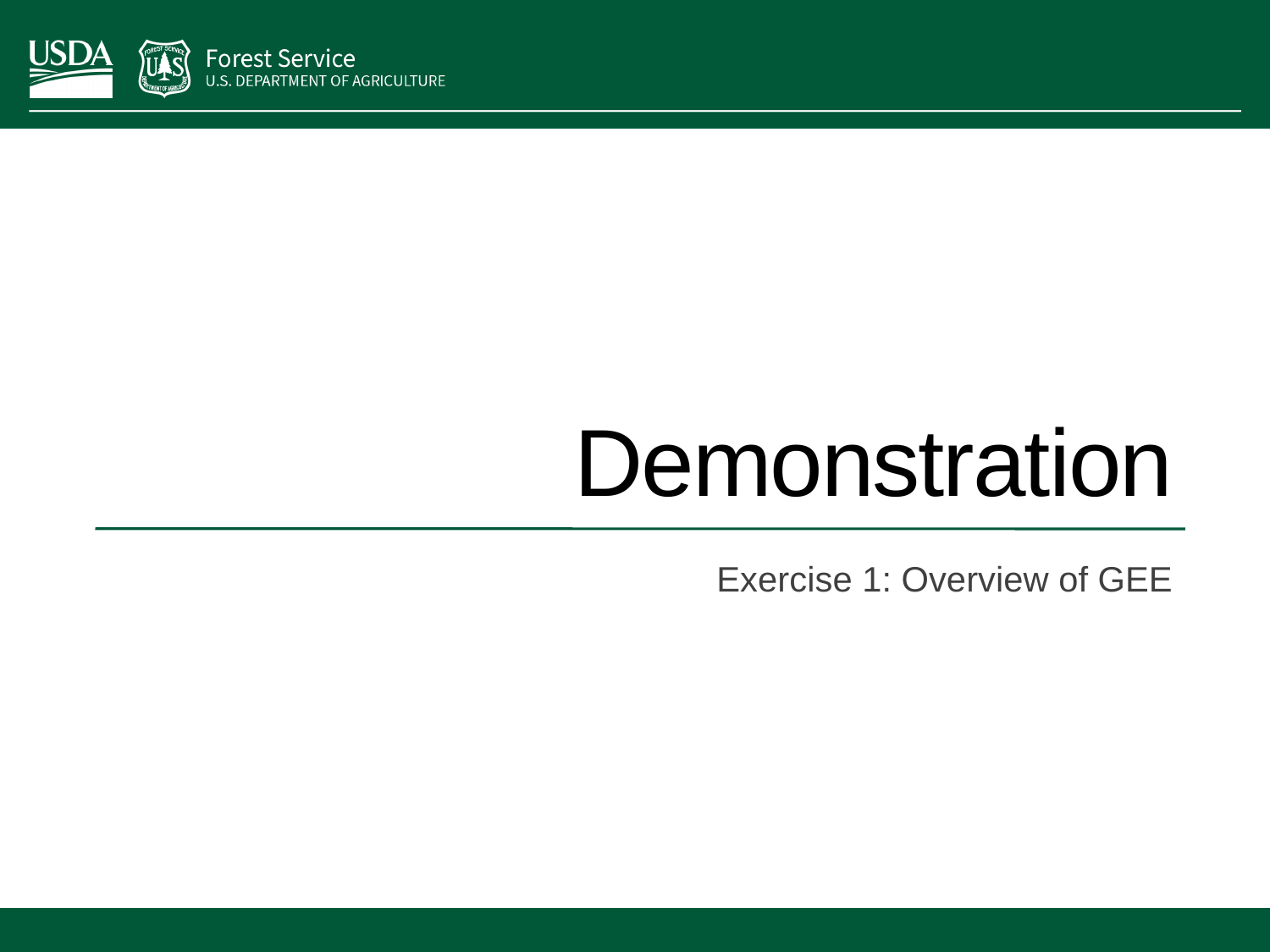

# Demonstration
Exercise 1: Overview of GEE